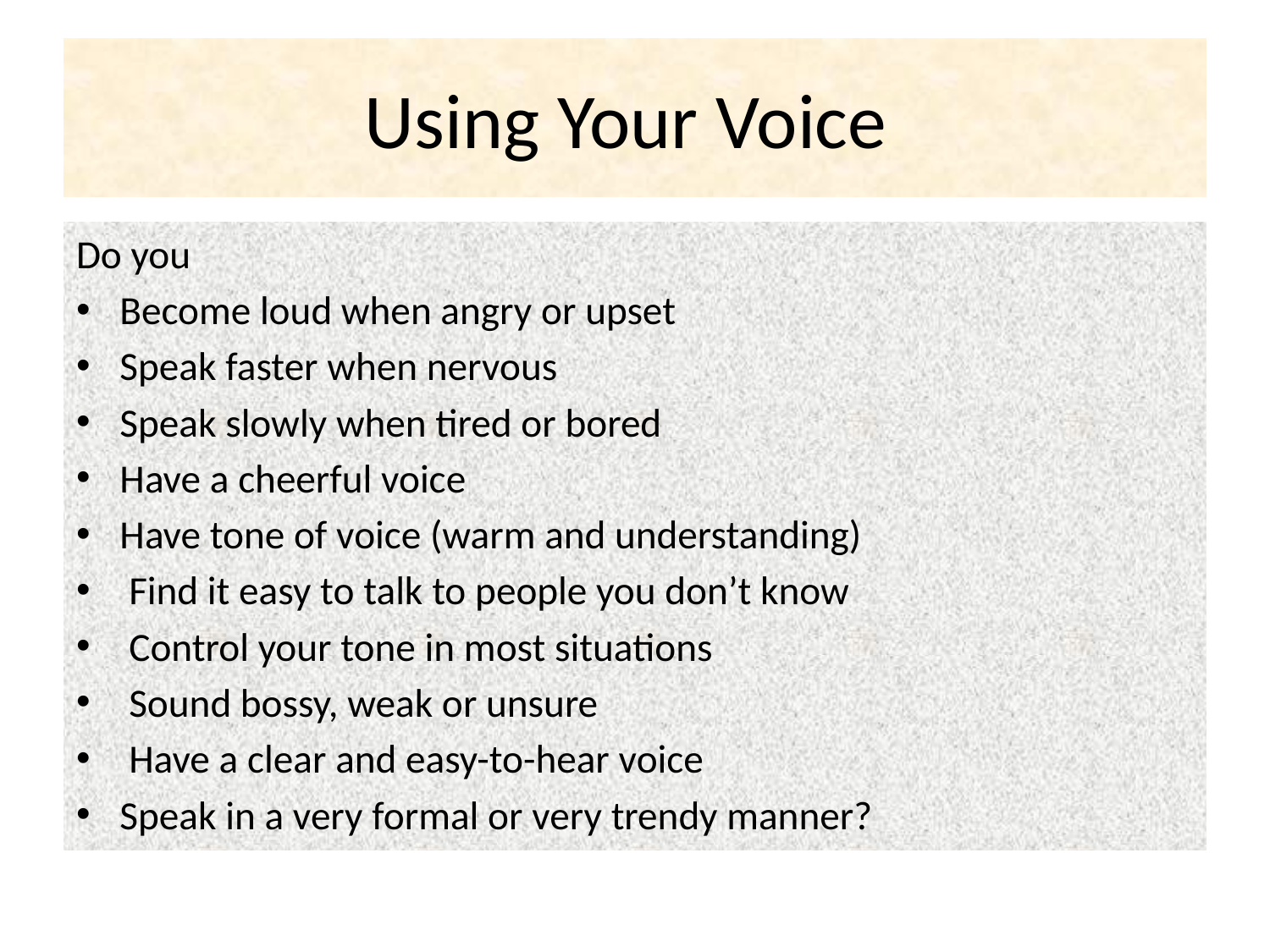

# Using Your Voice
Do you
Become loud when angry or upset
Speak faster when nervous
Speak slowly when tired or bored
Have a cheerful voice
Have tone of voice (warm and understanding)
 Find it easy to talk to people you don’t know
 Control your tone in most situations
 Sound bossy, weak or unsure
 Have a clear and easy-to-hear voice
Speak in a very formal or very trendy manner?